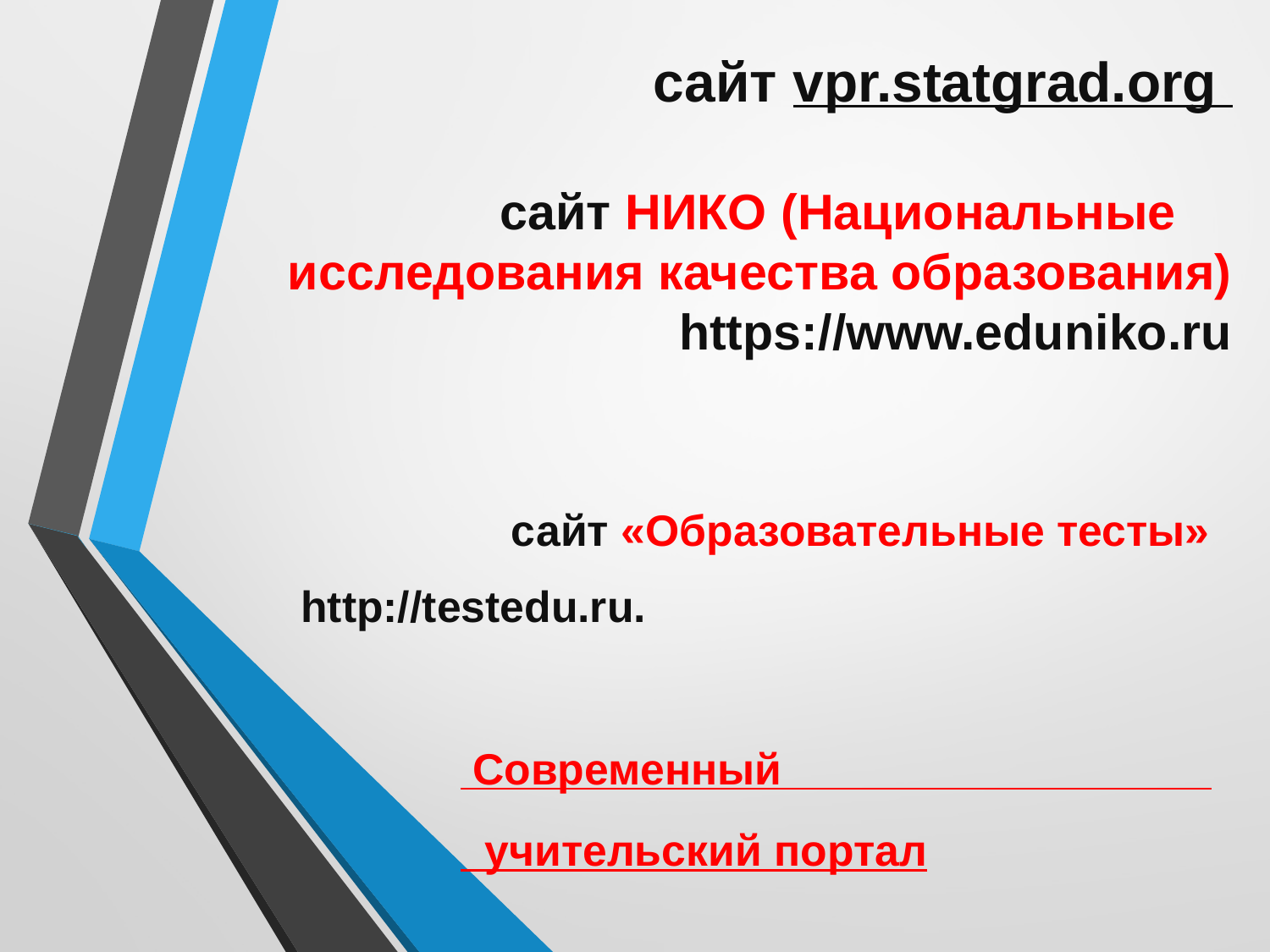

# сайт vpr.statgrad.org сайт НИКО (Национальные исследования качества образования) https://www.eduniko.ru
 сайт «Образовательные тесты»
                   http://testedu.ru.

                                 Современный
                                  учительский портал